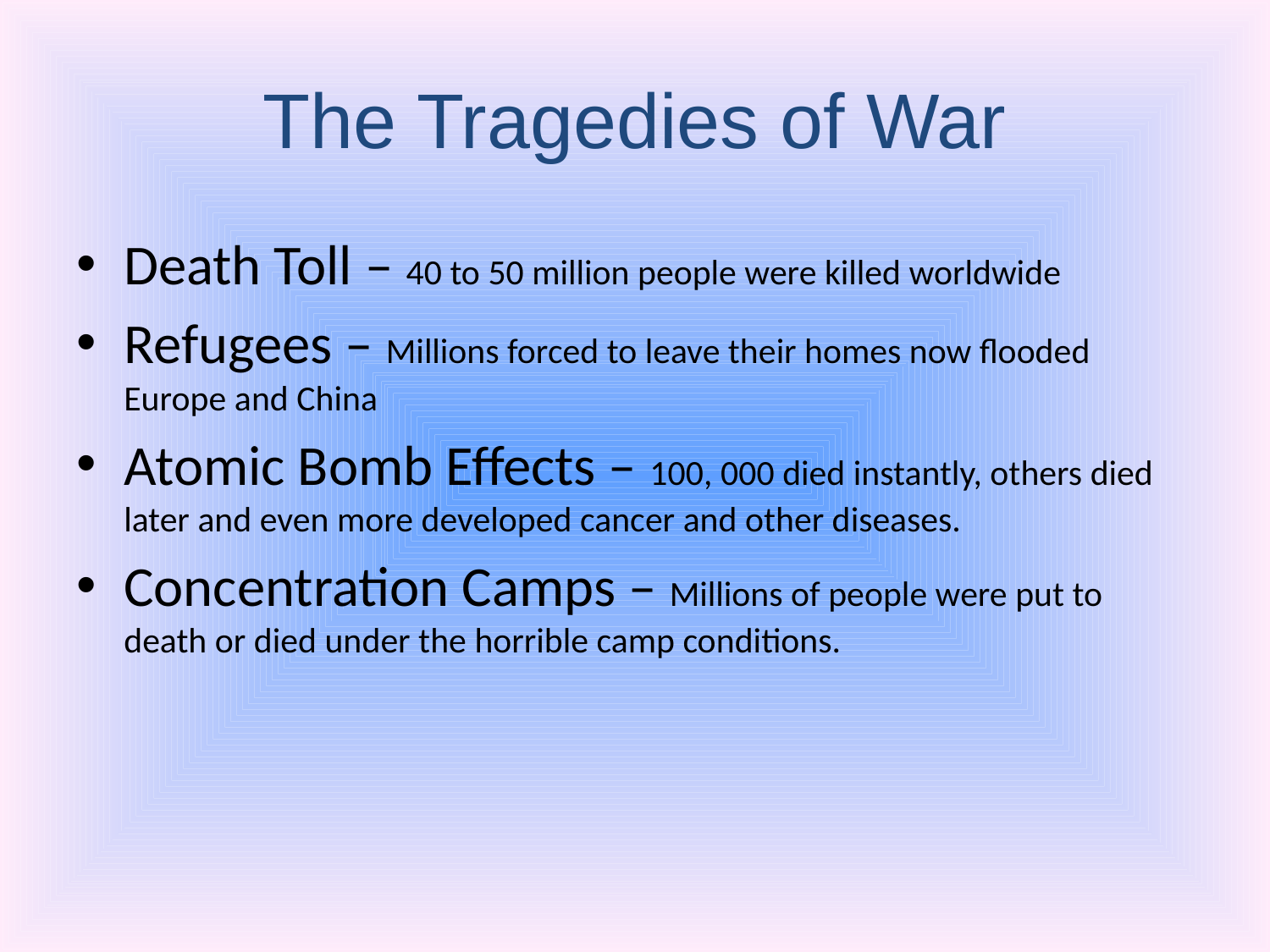

# The Tragedies of War
Death Toll – 40 to 50 million people were killed worldwide
Refugees – Millions forced to leave their homes now flooded Europe and China
Atomic Bomb Effects – 100, 000 died instantly, others died later and even more developed cancer and other diseases.
Concentration Camps – Millions of people were put to death or died under the horrible camp conditions.